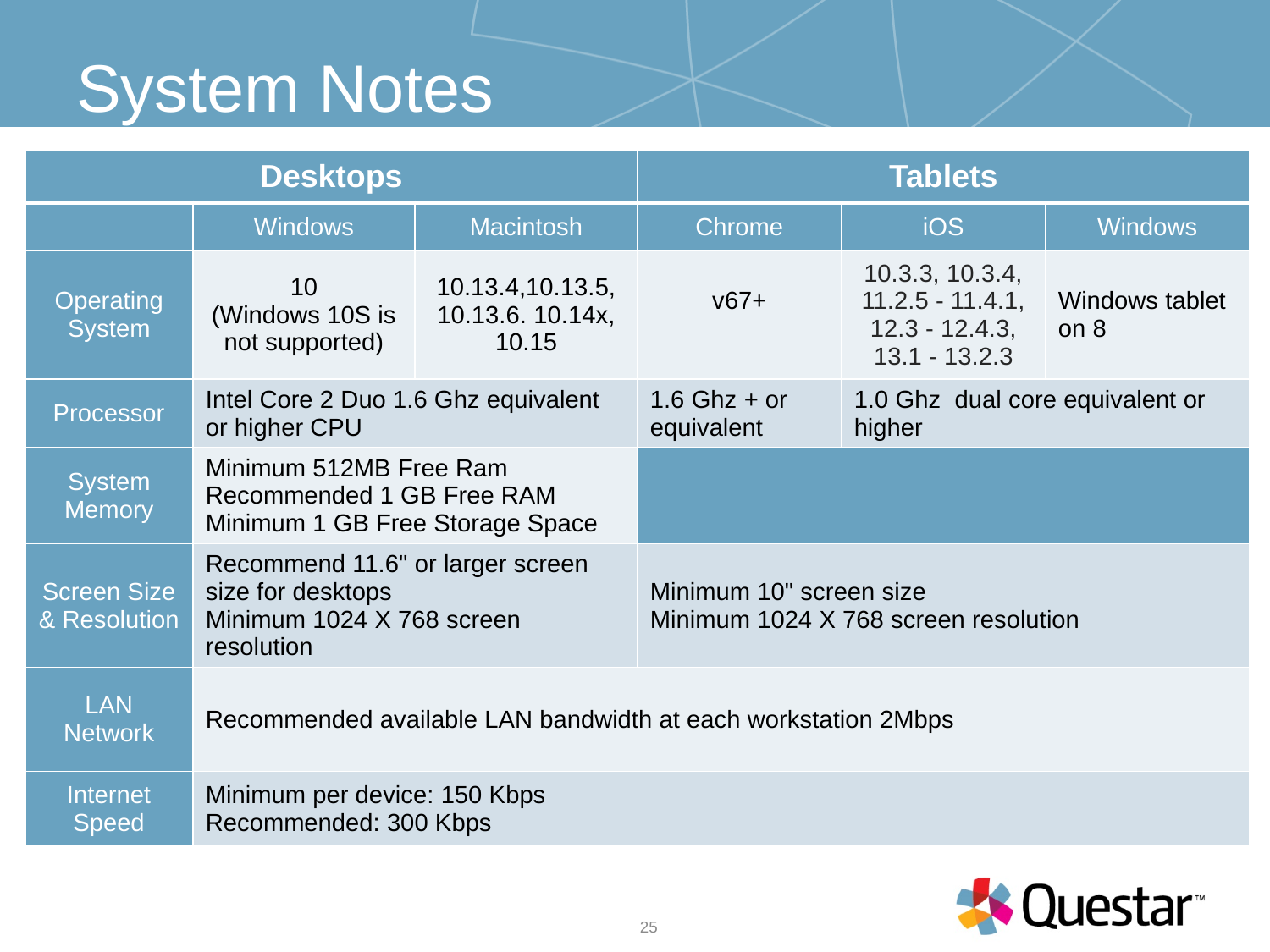

# System Notes
| Desktops |  |  | Tablets |  |  |
| --- | --- | --- | --- | --- | --- |
|  | Windows | Macintosh | Chrome | iOS | Windows |
| Operating System | 10 (Windows 10S is not supported) | 10.13.4,10.13.5, 10.13.6. 10.14x, 10.15 | v67+ | 10.3.3, 10.3.4, 11.2.5 - 11.4.1, 12.3 - 12.4.3, 13.1 - 13.2.3 | Windows tablet on 8 |
| Processor | Intel Core 2 Duo 1.6 Ghz equivalent or higher CPU |  | 1.6 Ghz + or equivalent | 1.0 Ghz dual core equivalent or higher |  |
| System Memory | Minimum 512MB Free Ram Recommended 1 GB Free RAM Minimum 1 GB Free Storage Space |  |  |  |  |
| Screen Size & Resolution | Recommend 11.6" or larger screen size for desktops Minimum 1024 X 768 screen resolution |  | Minimum 10" screen size Minimum 1024 X 768 screen resolution |  |  |
| LAN Network | Recommended available LAN bandwidth at each workstation 2Mbps |  |  |  |  |
| Internet Speed | Minimum per device: 150 Kbps Recommended: 300 Kbps |  |  |  |  |
25